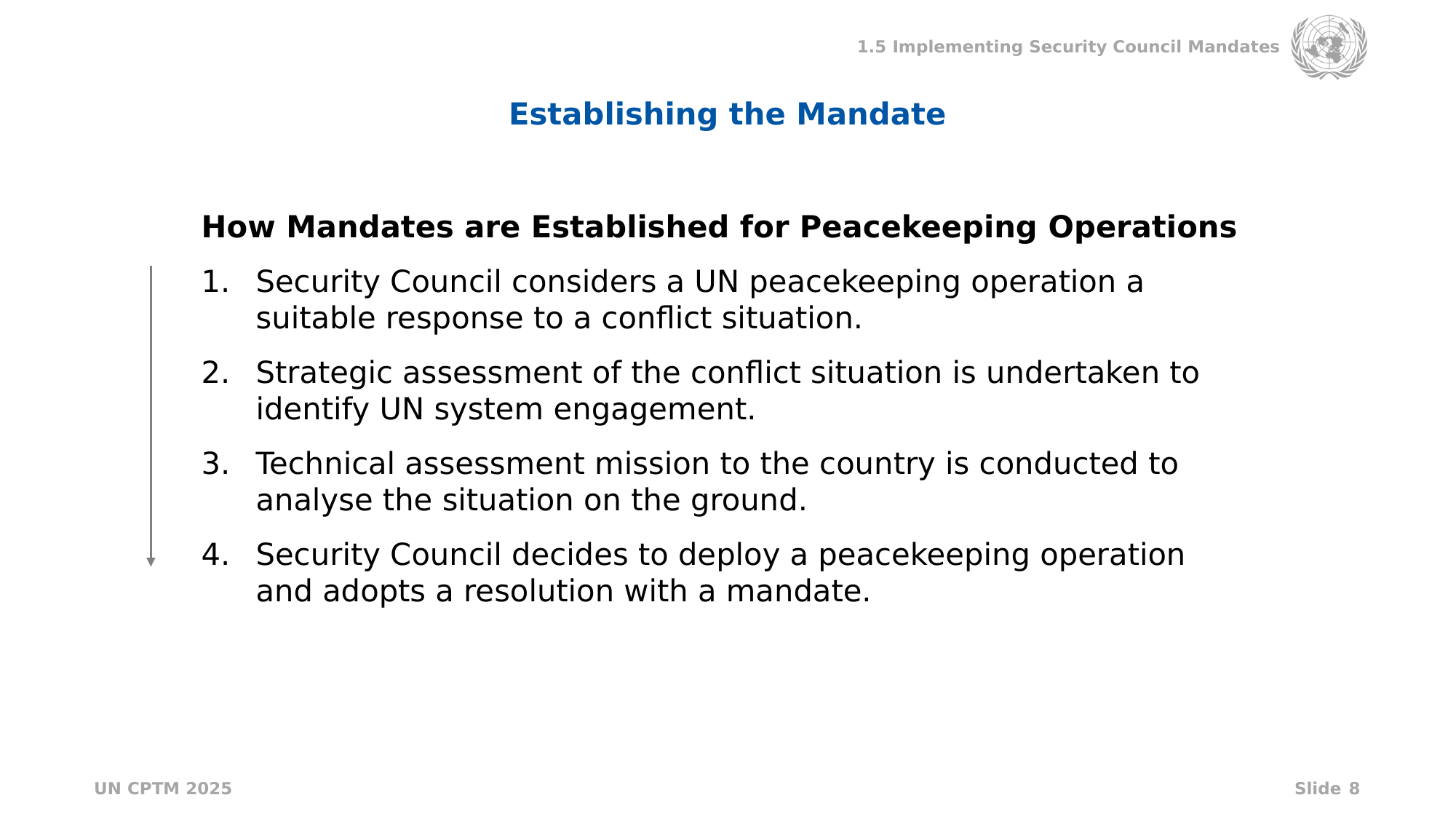

Establishing the Mandate
How Mandates are Established for Peacekeeping Operations
Security Council considers a UN peacekeeping operation a suitable response to a conflict situation.
Strategic assessment of the conflict situation is undertaken to identify UN system engagement.
Technical assessment mission to the country is conducted to analyse the situation on the ground.
Security Council decides to deploy a peacekeeping operation and adopts a resolution with a mandate.